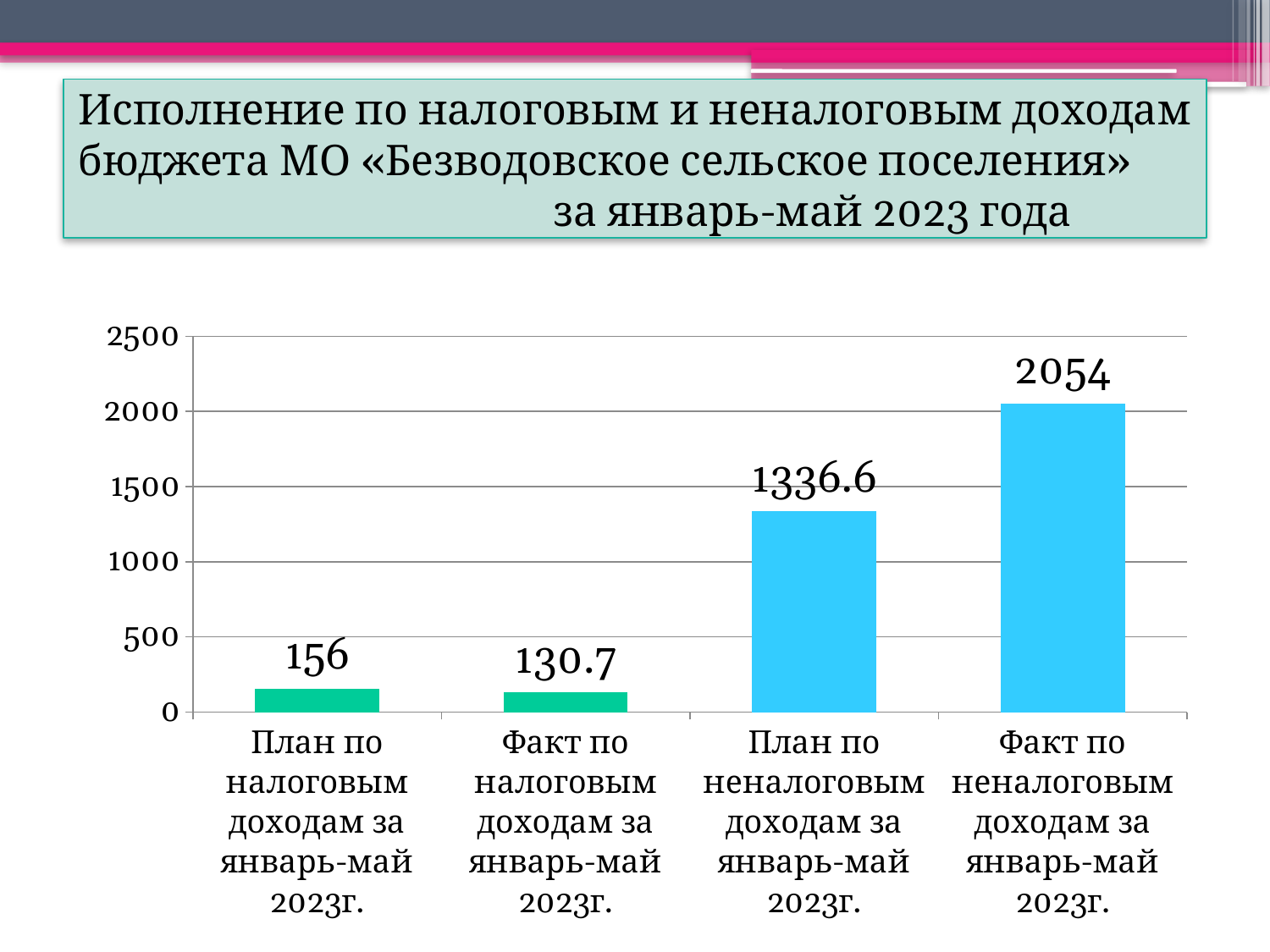

# Исполнение по налоговым и неналоговым доходам бюджета МО «Безводовское сельское поселения»                                          за январь-май 2023 года

### Chart

| Category | Столбец1 |
|---|---|
| План по налоговым доходам за январь-май 2023г. | 156.0 |
| Факт по налоговым доходам за январь-май 2023г. | 130.7 |
| План по неналоговым доходам за январь-май 2023г. | 1336.6 |
| Факт по неналоговым доходам за январь-май 2023г. | 2054.0 |